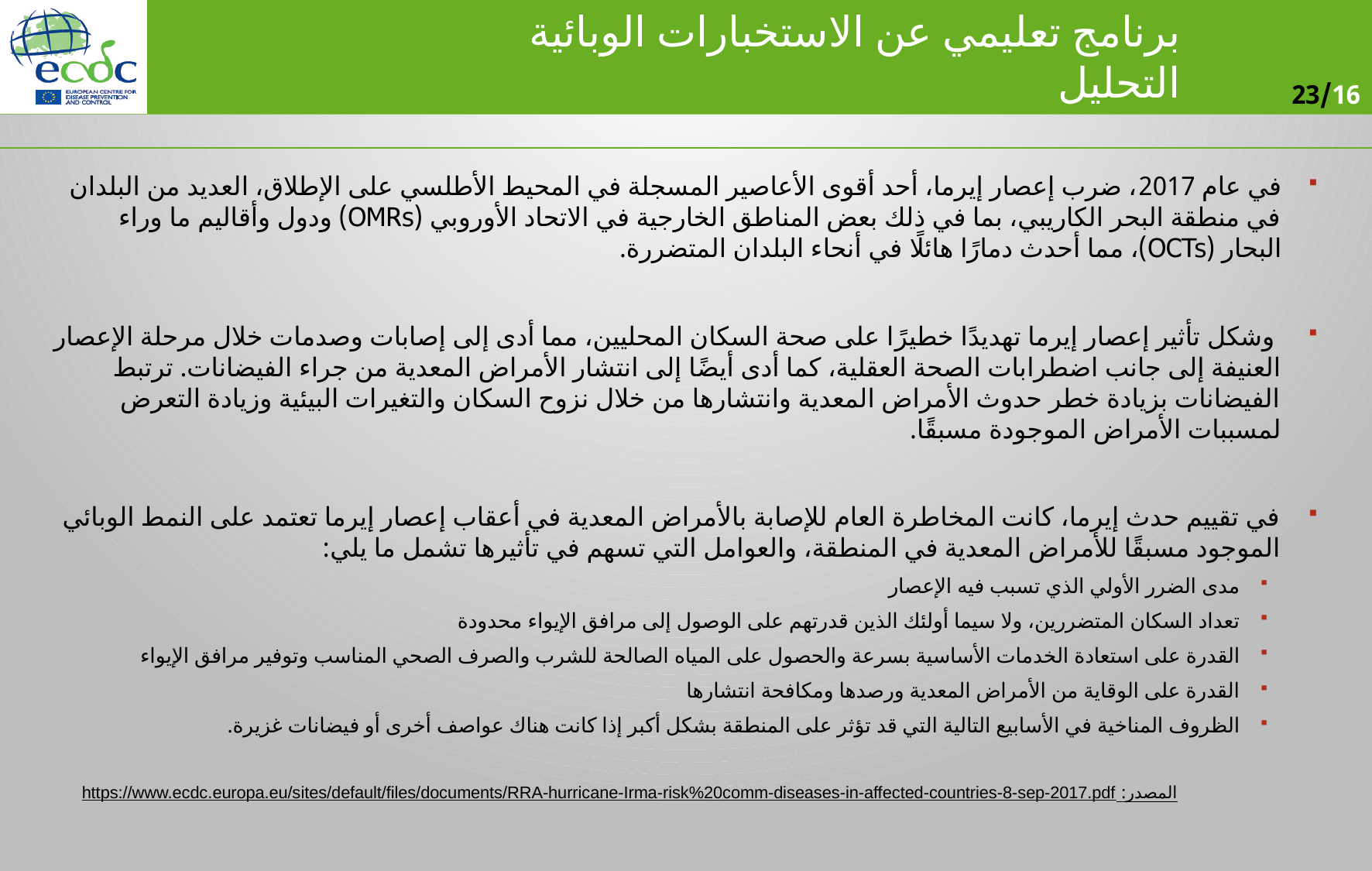

في عام 2017، ضرب إعصار إيرما، أحد أقوى الأعاصير المسجلة في المحيط الأطلسي على الإطلاق، العديد من البلدان في منطقة البحر الكاريبي، بما في ذلك بعض المناطق الخارجية في الاتحاد الأوروبي (OMRs) ودول وأقاليم ما وراء البحار (OCTs)، مما أحدث دمارًا هائلًا في أنحاء البلدان المتضررة.

 وشكل تأثير إعصار إيرما تهديدًا خطيرًا على صحة السكان المحليين، مما أدى إلى إصابات وصدمات خلال مرحلة الإعصار العنيفة إلى جانب اضطرابات الصحة العقلية، كما أدى أيضًا إلى انتشار الأمراض المعدية من جراء الفيضانات. ترتبط الفيضانات بزيادة خطر حدوث الأمراض المعدية وانتشارها من خلال نزوح السكان والتغيرات البيئية وزيادة التعرض لمسببات الأمراض الموجودة مسبقًا.

في تقييم حدث إيرما، كانت المخاطرة العام للإصابة بالأمراض المعدية في أعقاب إعصار إيرما تعتمد على النمط الوبائي الموجود مسبقًا للأمراض المعدية في المنطقة، والعوامل التي تسهم في تأثيرها تشمل ما يلي:
مدى الضرر الأولي الذي تسبب فيه الإعصار
تعداد السكان المتضررين، ولا سيما أولئك الذين قدرتهم على الوصول إلى مرافق الإيواء محدودة
القدرة على استعادة الخدمات الأساسية بسرعة والحصول على المياه الصالحة للشرب والصرف الصحي المناسب وتوفير مرافق الإيواء
القدرة على الوقاية من الأمراض المعدية ورصدها ومكافحة انتشارها
الظروف المناخية في الأسابيع التالية التي قد تؤثر على المنطقة بشكل أكبر إذا كانت هناك عواصف أخرى أو فيضانات غزيرة.
المصدر: https://www.ecdc.europa.eu/sites/default/files/documents/RRA-hurricane-Irma-risk%20comm-diseases-in-affected-countries-8-sep-2017.pdf